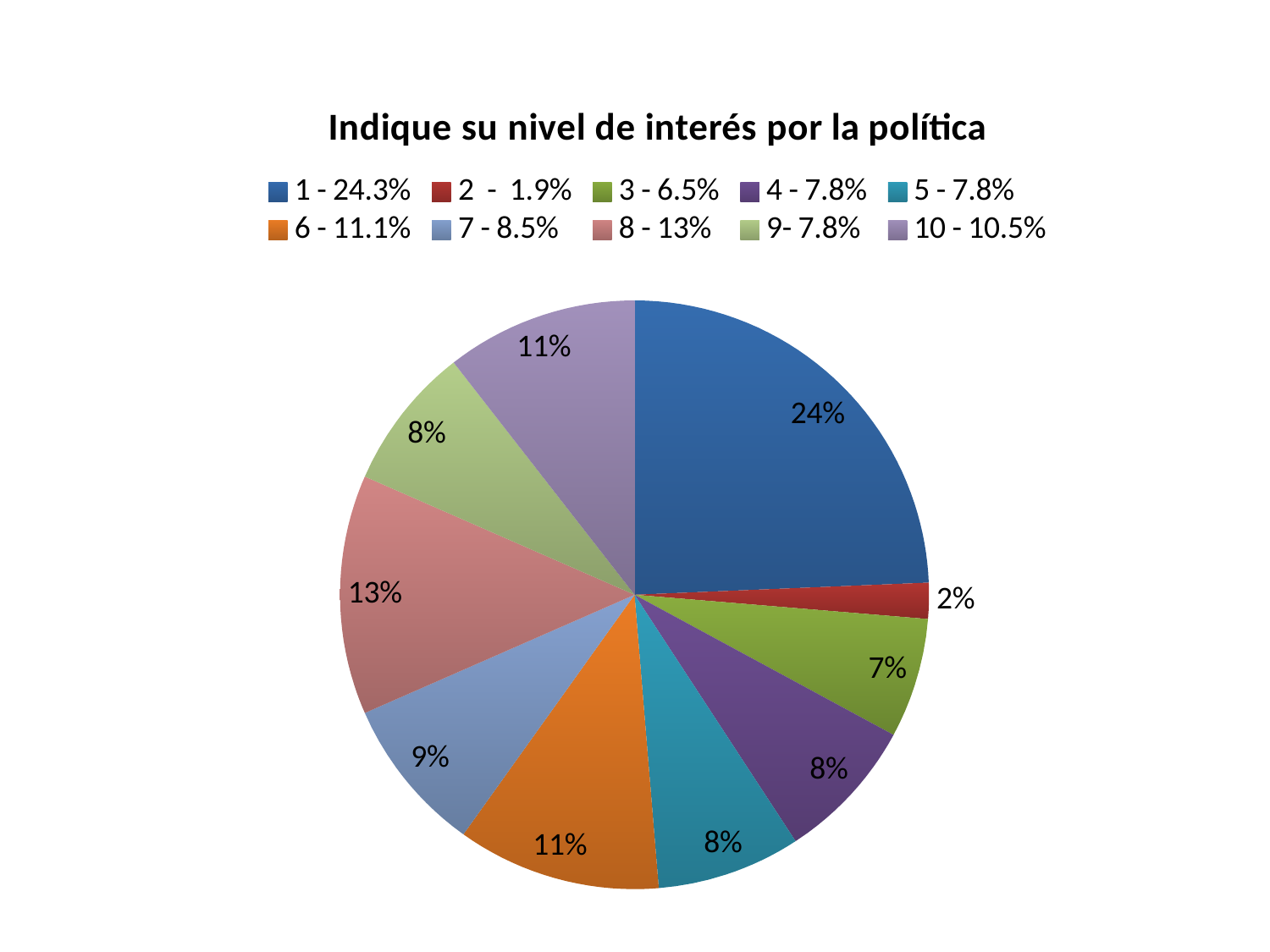

### Chart: Indique su nivel de interés por la política

| Category | Ventas |
|---|---|
| 1 - 24.3% | 37.0 |
| 2  -  1.9% | 3.0 |
| 3 - 6.5% | 10.0 |
| 4 - 7.8% | 12.0 |
| 5 - 7.8% | 12.0 |
| 6 - 11.1% | 17.0 |
| 7 - 8.5% | 13.0 |
| 8 - 13% | 20.0 |
| 9- 7.8% | 12.0 |
| 10 - 10.5% | 16.0 |